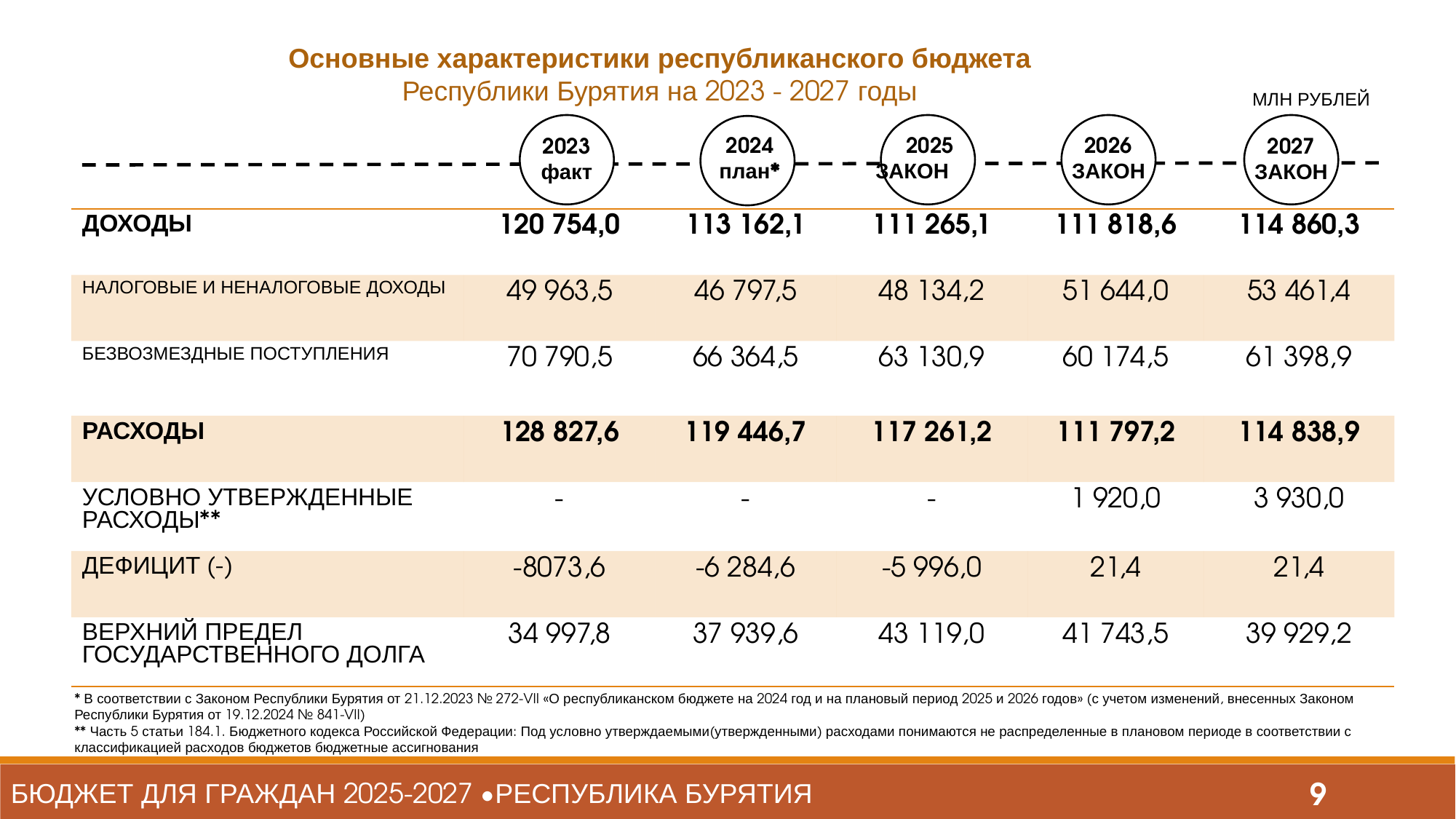

Основные характеристики республиканского бюджета
Республики Бурятия на 2023 - 2027 годы
МЛН РУБЛЕЙ

2024
план*
2025
ЗАКОН
2026
ЗАКОН
2023
факт
2027
ЗАКОН
| ДОХОДЫ | 120 754,0 | 113 162,1 | 111 265,1 | 111 818,6 | 114 860,3 |
| --- | --- | --- | --- | --- | --- |
| НАЛОГОВЫЕ И НЕНАЛОГОВЫЕ ДОХОДЫ | 49 963,5 | 46 797,5 | 48 134,2 | 51 644,0 | 53 461,4 |
| БЕЗВОЗМЕЗДНЫЕ ПОСТУПЛЕНИЯ | 70 790,5 | 66 364,5 | 63 130,9 | 60 174,5 | 61 398,9 |
| РАСХОДЫ | 128 827,6 | 119 446,7 | 117 261,2 | 111 797,2 | 114 838,9 |
| УСЛОВНО УТВЕРЖДЕННЫЕ РАСХОДЫ\*\* | - | - | - | 1 920,0 | 3 930,0 |
| ДЕФИЦИТ (-) | -8073,6 | -6 284,6 | -5 996,0 | 21,4 | 21,4 |
| ВЕРХНИЙ ПРЕДЕЛ ГОСУДАРСТВЕННОГО ДОЛГА | 34 997,8 | 37 939,6 | 43 119,0 | 41 743,5 | 39 929,2 |
* В соответствии с Законом Республики Бурятия от 21.12.2023 № 272-VII «О республиканском бюджете на 2024 год и на плановый период 2025 и 2026 годов» (с учетом изменений, внесенных Законом Республики Бурятия от 19.12.2024 № 841-VII)
** Часть 5 статьи 184.1. Бюджетного кодекса Российской Федерации: Под условно утверждаемыми(утвержденными) расходами понимаются не распределенные в плановом периоде в соответствии с классификацией расходов бюджетов бюджетные ассигнования
БЮДЖЕТ ДЛЯ ГРАЖДАН 2025-2027 •РЕСПУБЛИКА БУРЯТИЯ
9